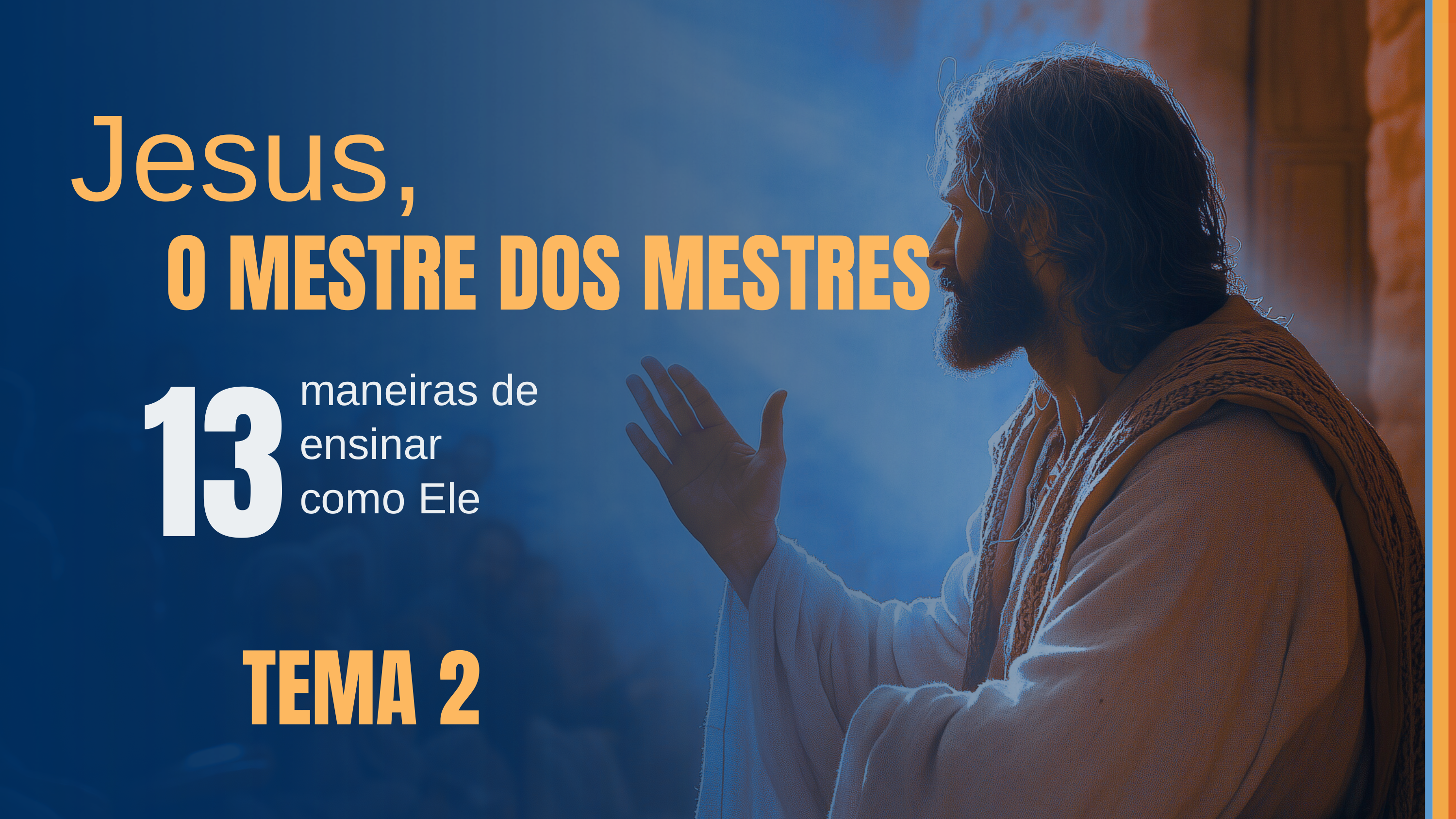

Jesus,
O MESTRE DOS MESTRES
13
maneiras de ensinar como Ele

TEMA 2